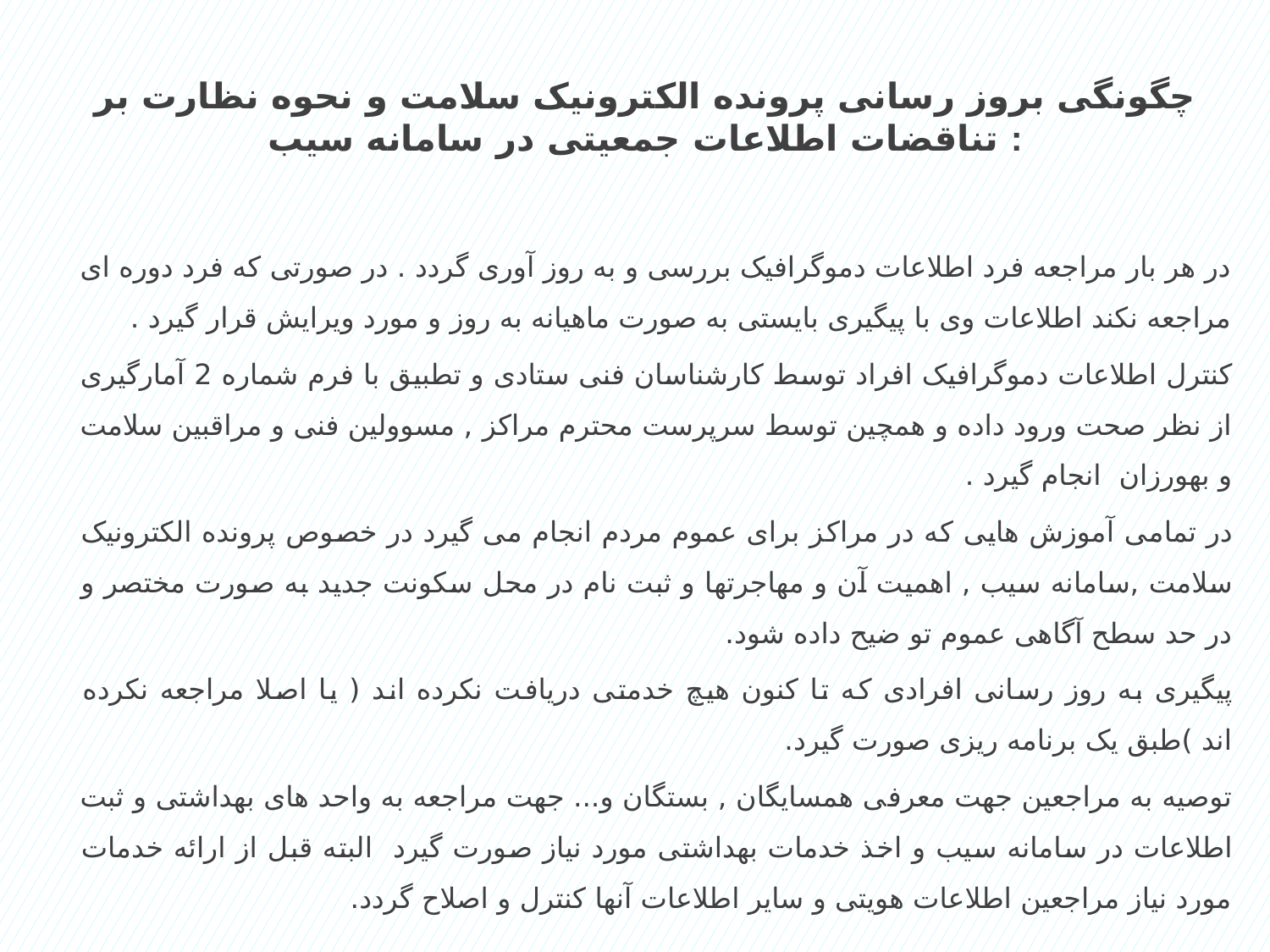

# چگونگی بروز رسانی پرونده الکترونیک سلامت و نحوه نظارت بر تناقضات اطلاعات جمعیتی در سامانه سیب :
در هر بار مراجعه فرد اطلاعات دموگرافیک بررسی و به روز آوری گردد . در صورتی که فرد دوره ای مراجعه نکند اطلاعات وی با پیگیری بایستی به صورت ماهیانه به روز و مورد ویرایش قرار گیرد .
کنترل اطلاعات دموگرافیک افراد توسط کارشناسان فنی ستادی و تطبیق با فرم شماره 2 آمارگیری از نظر صحت ورود داده و همچین توسط سرپرست محترم مراکز , مسوولین فنی و مراقبین سلامت و بهورزان  انجام گیرد .
در تمامی آموزش هایی که در مراکز برای عموم مردم انجام می گیرد در خصوص پرونده الکترونیک سلامت ,سامانه سیب , اهمیت آن و مهاجرتها و ثبت نام در محل سکونت جدید به صورت مختصر و در حد سطح آگاهی عموم تو ضیح داده شود.
پیگیری به روز رسانی افرادی که تا کنون هیچ خدمتی دریافت نکرده اند ( یا اصلا مراجعه نکرده اند )طبق یک برنامه ریزی صورت گیرد.
توصیه به مراجعین جهت معرفی همسایگان , بستگان و... جهت مراجعه به واحد های بهداشتی و ثبت اطلاعات در سامانه سیب و اخذ خدمات بهداشتی مورد نیاز صورت گیرد  البته قبل از ارائه خدمات مورد نیاز مراجعین اطلاعات هویتی و سایر اطلاعات آنها کنترل و اصلاح گردد.